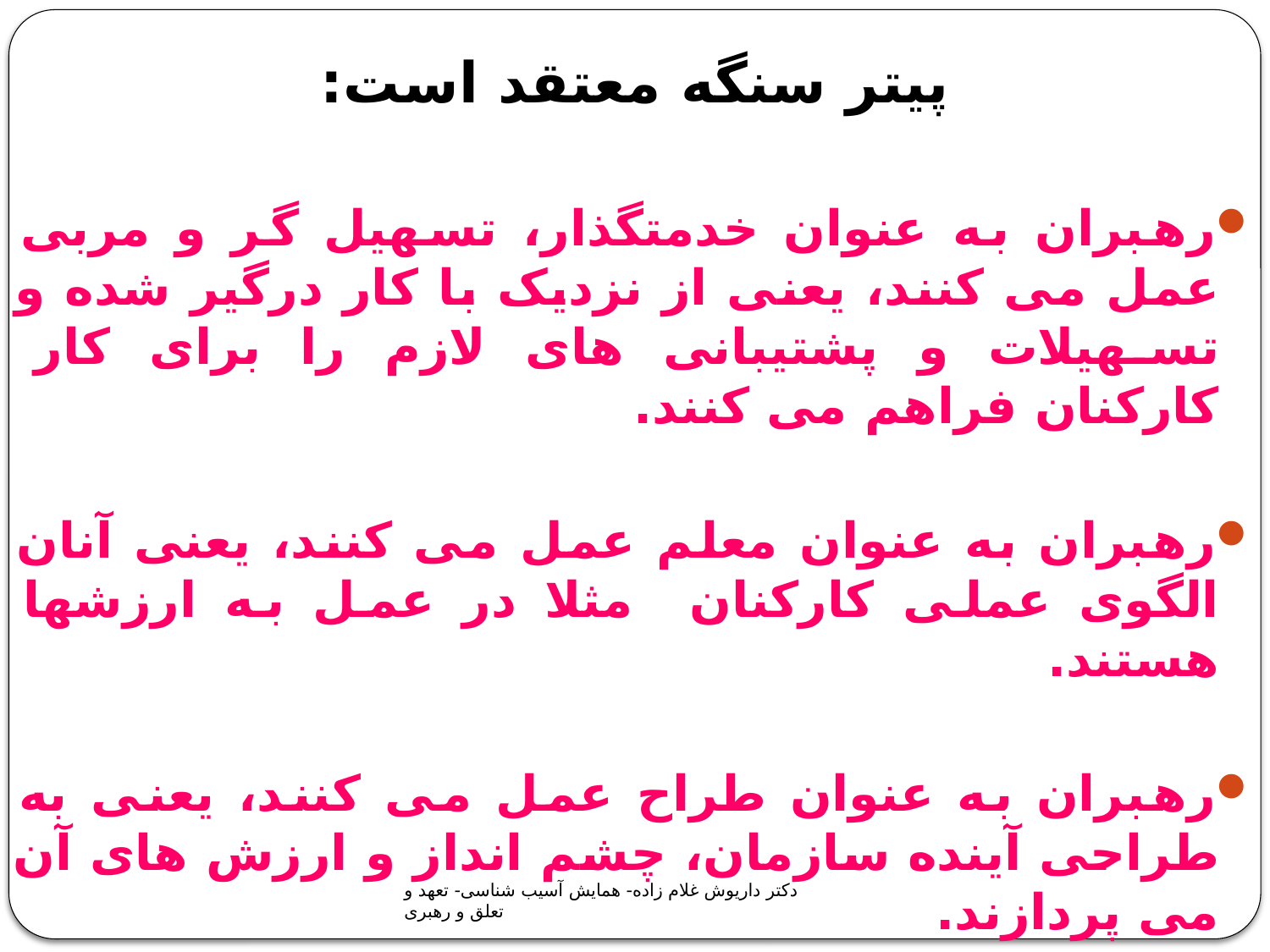

# پیتر سنگه معتقد است:
رهبران به عنوان خدمتگذار، تسهیل گر و مربی عمل می کنند، یعنی از نزدیک با کار درگیر شده و تسهیلات و پشتیبانی های لازم را برای کار کارکنان فراهم می کنند.

رهبران به عنوان معلم عمل می کنند، یعنی آنان الگوی عملی کارکنان  مثلا در عمل به ارزشها هستند.

رهبران به عنوان طراح عمل می کنند، یعنی به طراحی آینده سازمان، چشم انداز و ارزش های آن می پردازند.
دکتر داریوش غلام زاده- همایش آسیب شناسی- تعهد و تعلق و رهبری